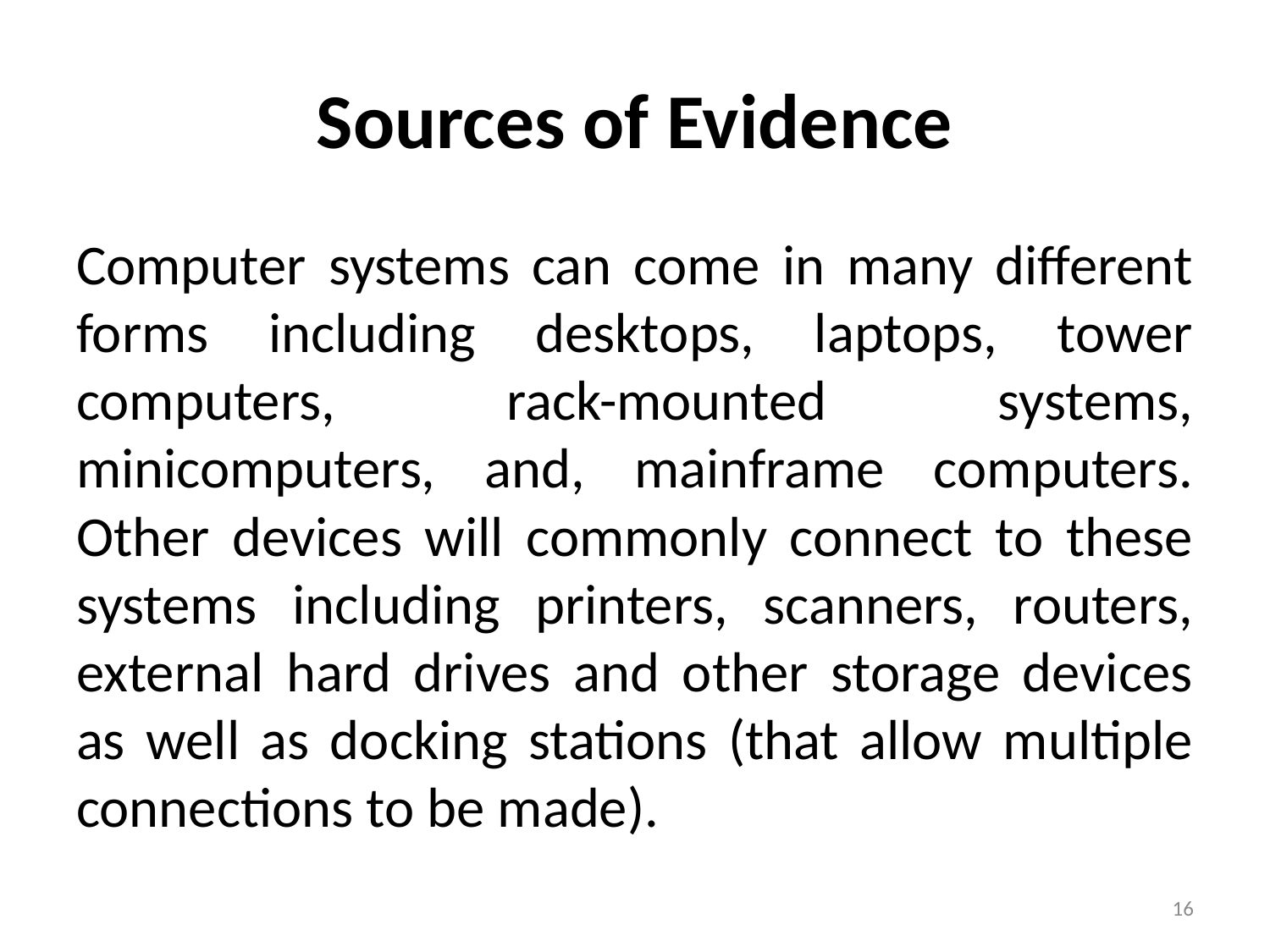

# Sources of Evidence
Computer systems can come in many different forms including desktops, laptops, tower computers, rack-mounted systems, minicomputers, and, mainframe computers. Other devices will commonly connect to these systems including printers, scanners, routers, external hard drives and other storage devices as well as docking stations (that allow multiple connections to be made).

16